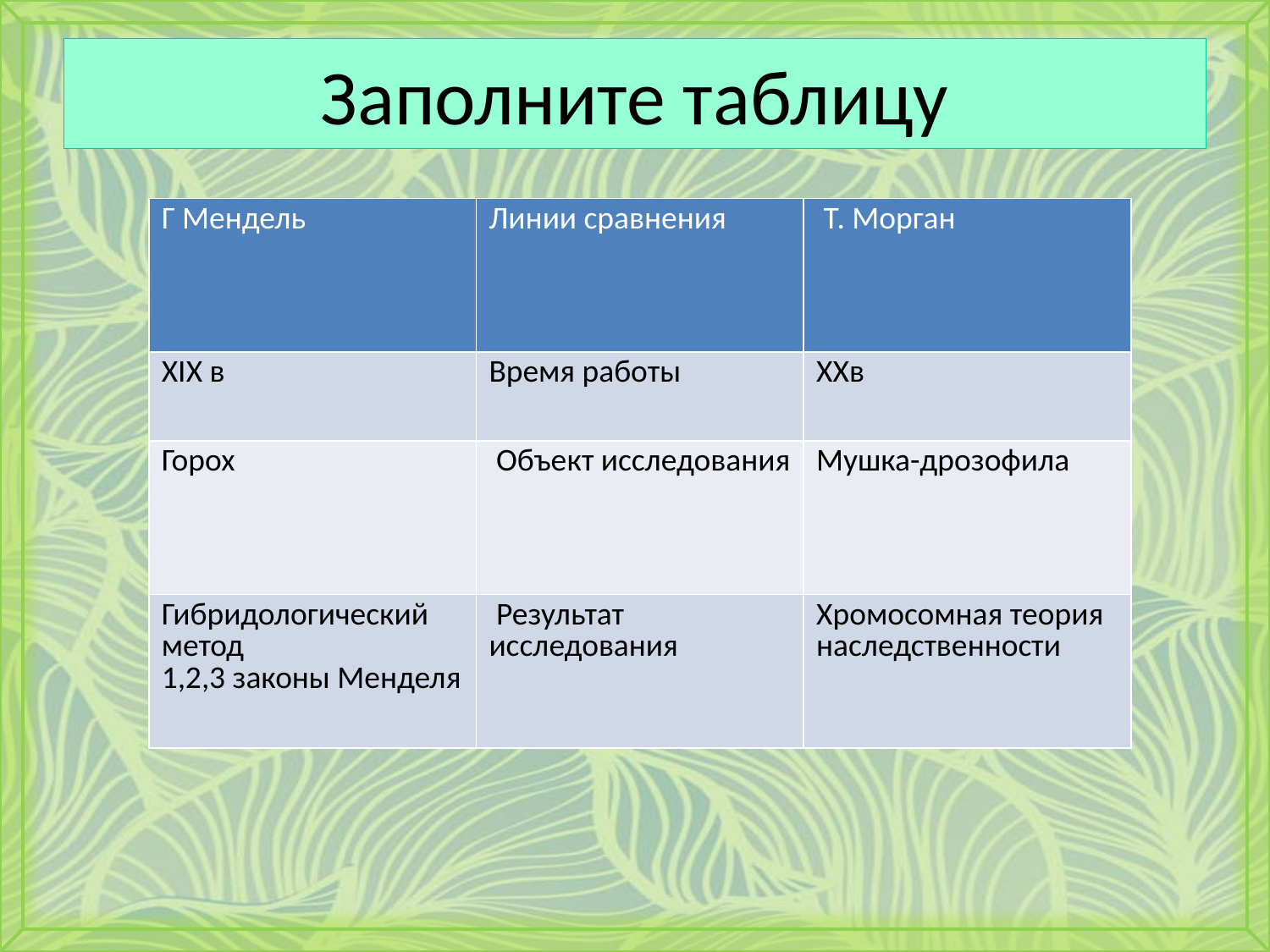

# Заполните таблицу
| Г Мендель | Линии сравнения | Т. Морган |
| --- | --- | --- |
| XIX в | Время работы | XXв |
| Горох | Объект исследования | Мушка-дрозофила |
| Гибридологический метод 1,2,3 законы Менделя | Результат исследования | Хромосомная теория наследственности |